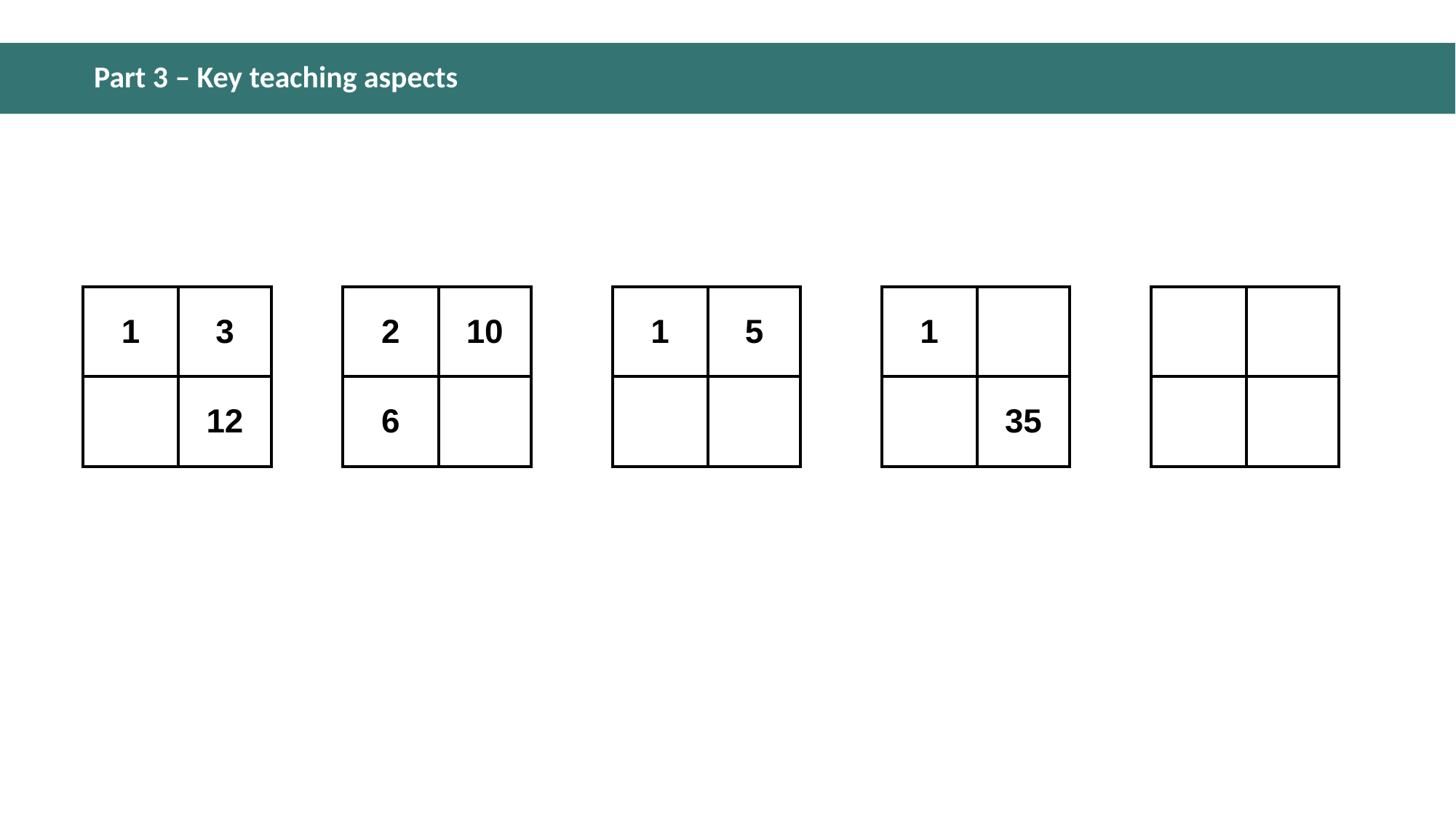

# Part 3 – Key teaching aspects
| 2 | 10 |
| --- | --- |
| 6 |  |
| 1 | 3 |
| --- | --- |
|  | 12 |
| 1 | 5 |
| --- | --- |
|  |  |
| 1 |  |
| --- | --- |
|  | 35 |
|  |  |
| --- | --- |
|  |  |